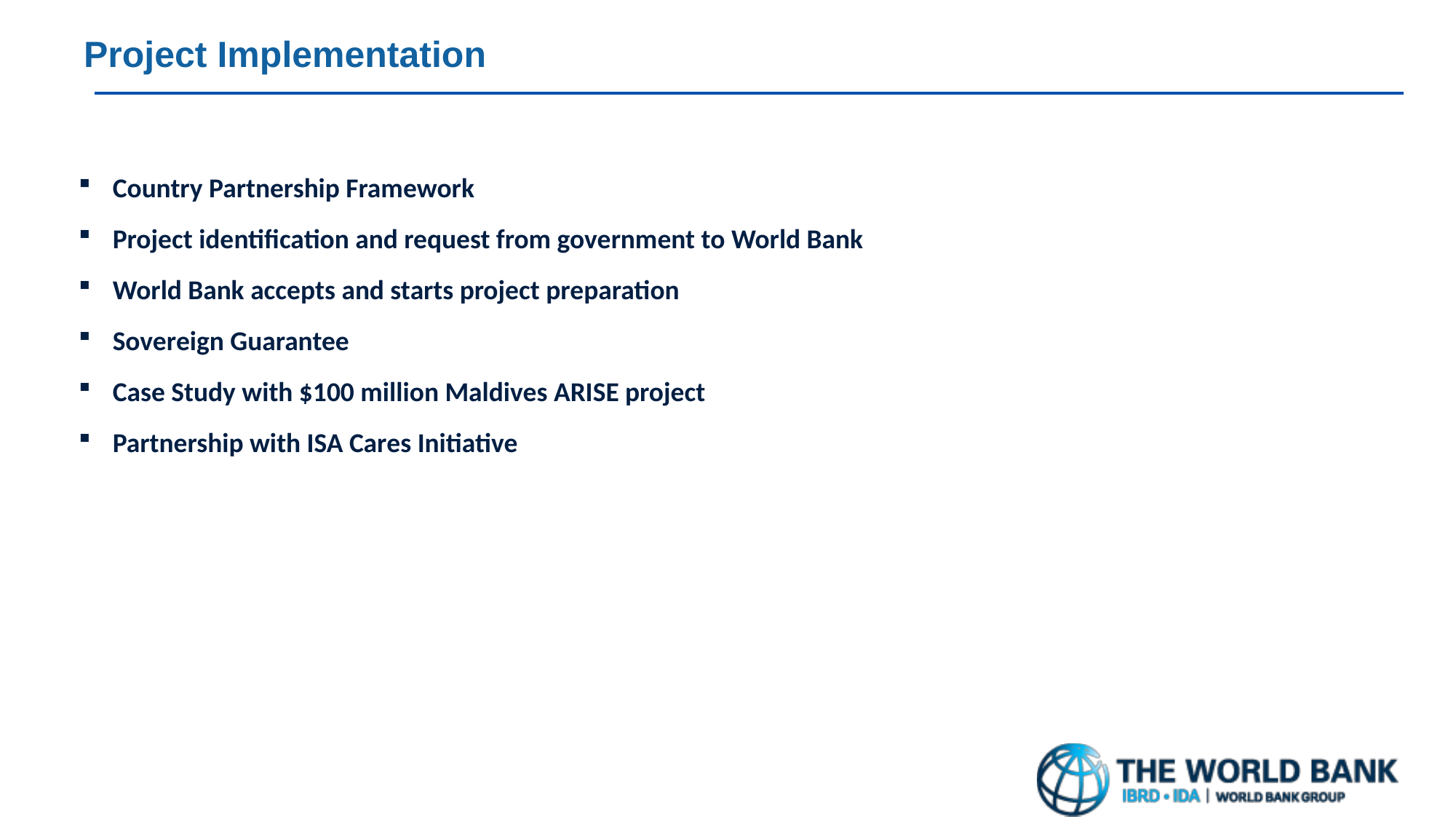

Project Implementation

Country Partnership Framework
Project identification and request from government to World Bank
World Bank accepts and starts project preparation
Sovereign Guarantee
Case Study with $100 million Maldives ARISE project
Partnership with ISA Cares Initiative